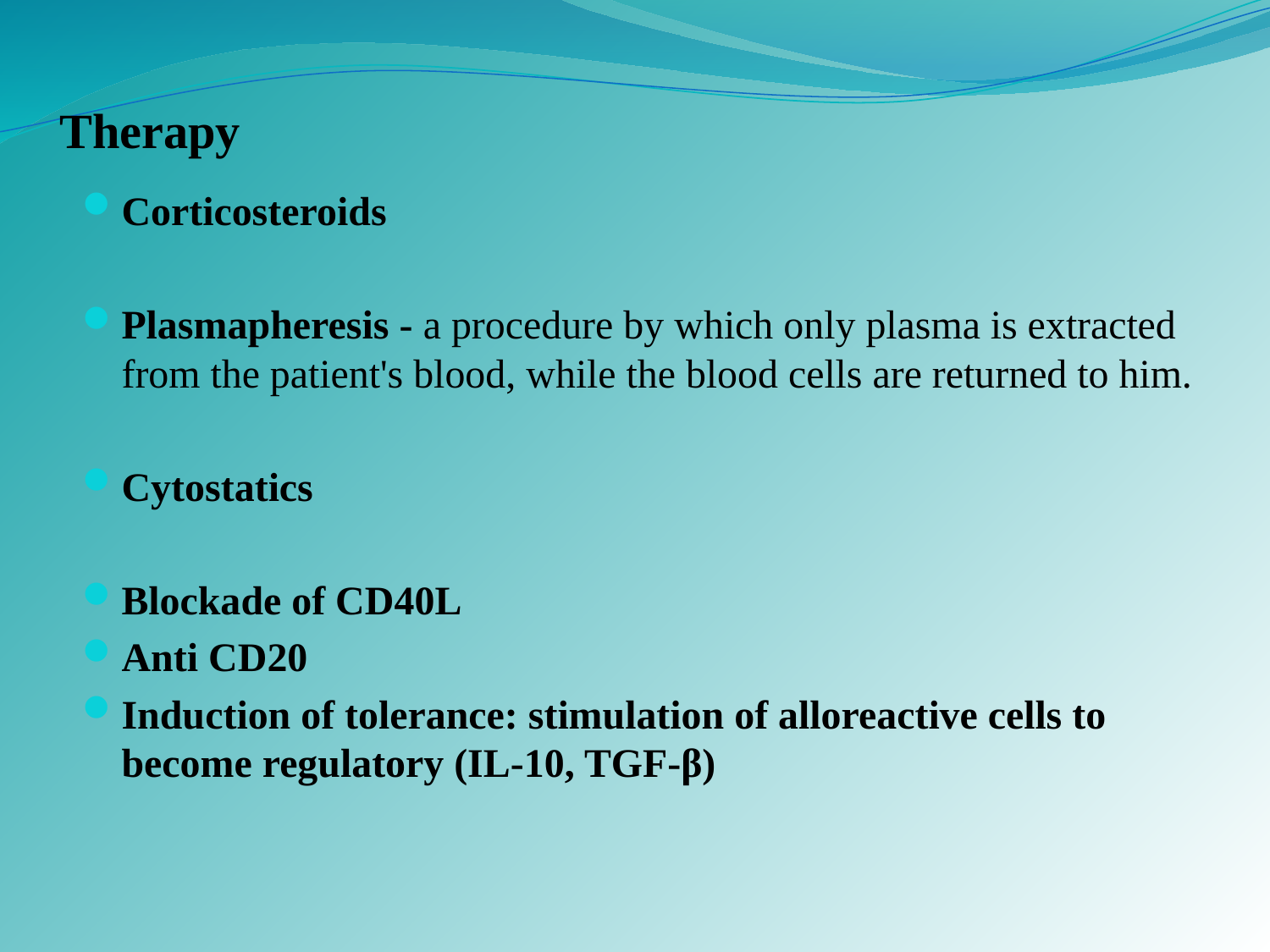

# Therapy
Corticosteroids

Plasmapheresis - a procedure by which only plasma is extracted from the patient's blood, while the blood cells are returned to him.

Cytostatics

Blockade of CD40L
Anti CD20
Induction of tolerance: stimulation of alloreactive cells to become regulatory (IL-10, TGF-β)